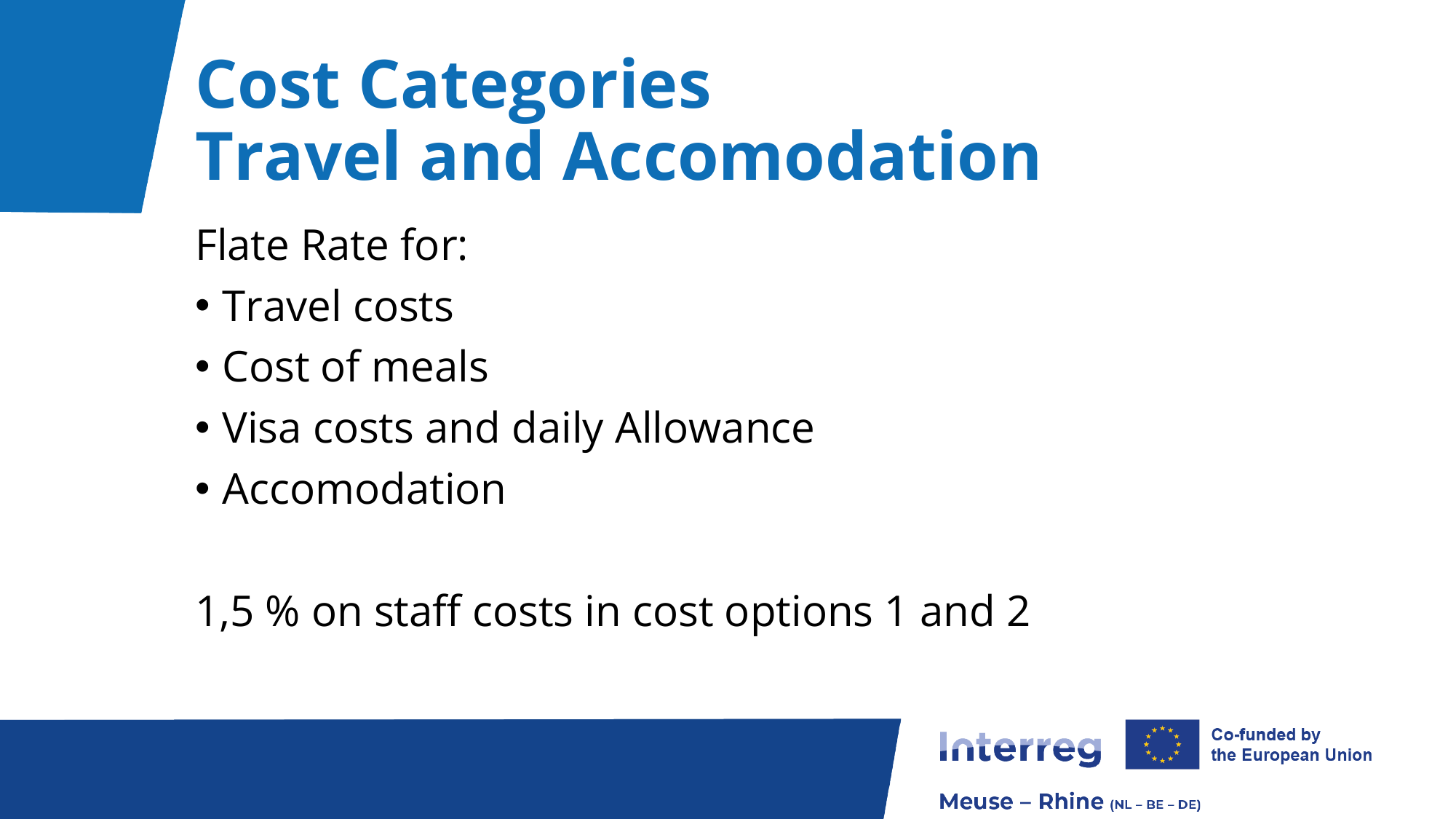

# Cost Categories Travel and Accomodation
Flate Rate for:
Travel costs
Cost of meals
Visa costs and daily Allowance
Accomodation

1,5 % on staff costs in cost options 1 and 2